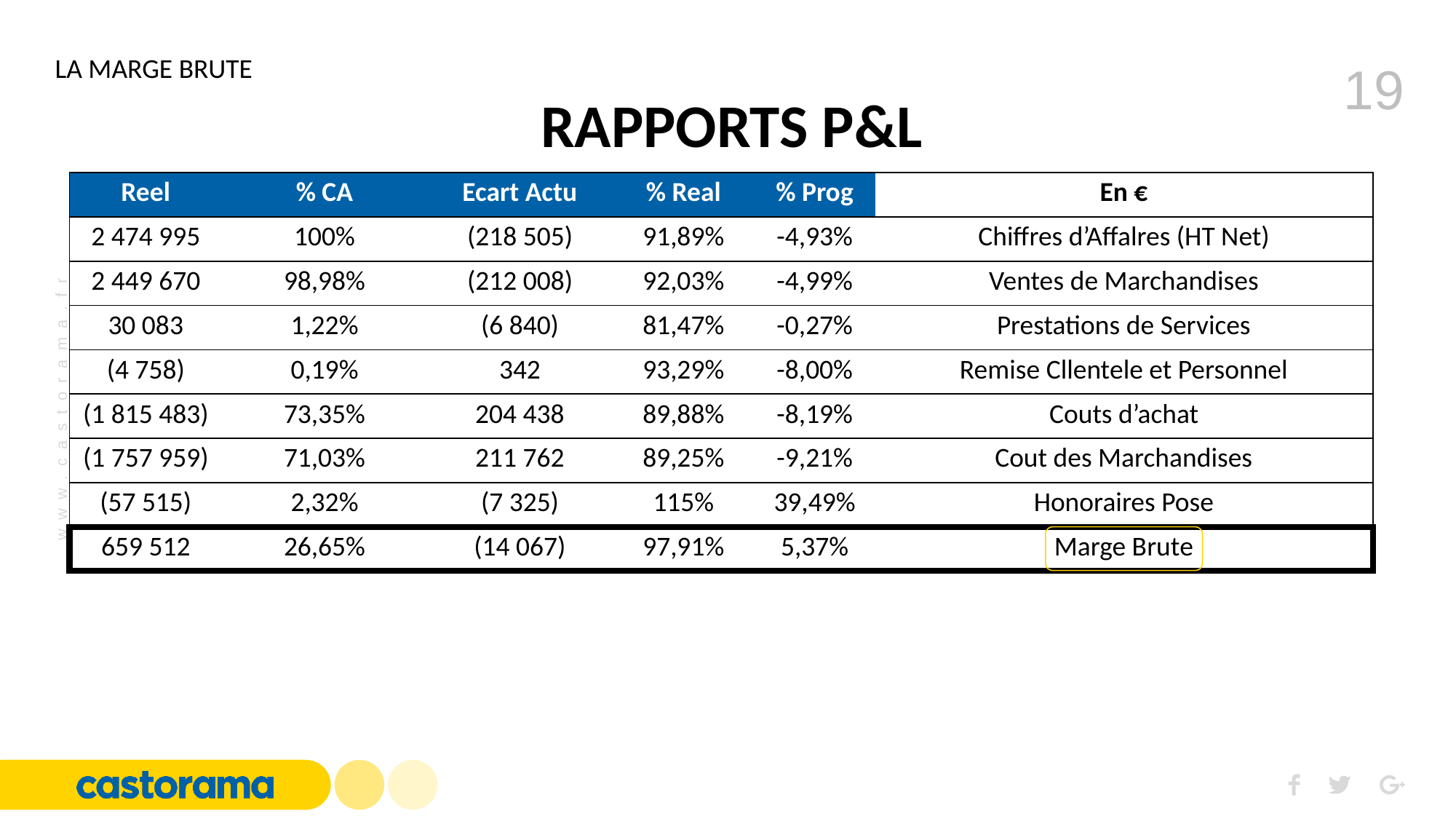

LA MARGE BRUTE
RAPPORTS P&L
| Reel | % CA | Ecart Actu | % Real | % Prog | En € |
| --- | --- | --- | --- | --- | --- |
| 2 474 995 | 100% | (218 505) | 91,89% | -4,93% | Chiffres d’Affalres (HT Net) |
| 2 449 670 | 98,98% | (212 008) | 92,03% | -4,99% | Ventes de Marchandises |
| 30 083 | 1,22% | (6 840) | 81,47% | -0,27% | Prestations de Services |
| (4 758) | 0,19% | 342 | 93,29% | -8,00% | Remise Cllentele et Personnel |
| (1 815 483) | 73,35% | 204 438 | 89,88% | -8,19% | Couts d’achat |
| (1 757 959) | 71,03% | 211 762 | 89,25% | -9,21% | Cout des Marchandises |
| (57 515) | 2,32% | (7 325) | 115% | 39,49% | Honoraires Pose |
| 659 512 | 26,65% | (14 067) | 97,91% | 5,37% | Marge Brute |
|  |
| --- |